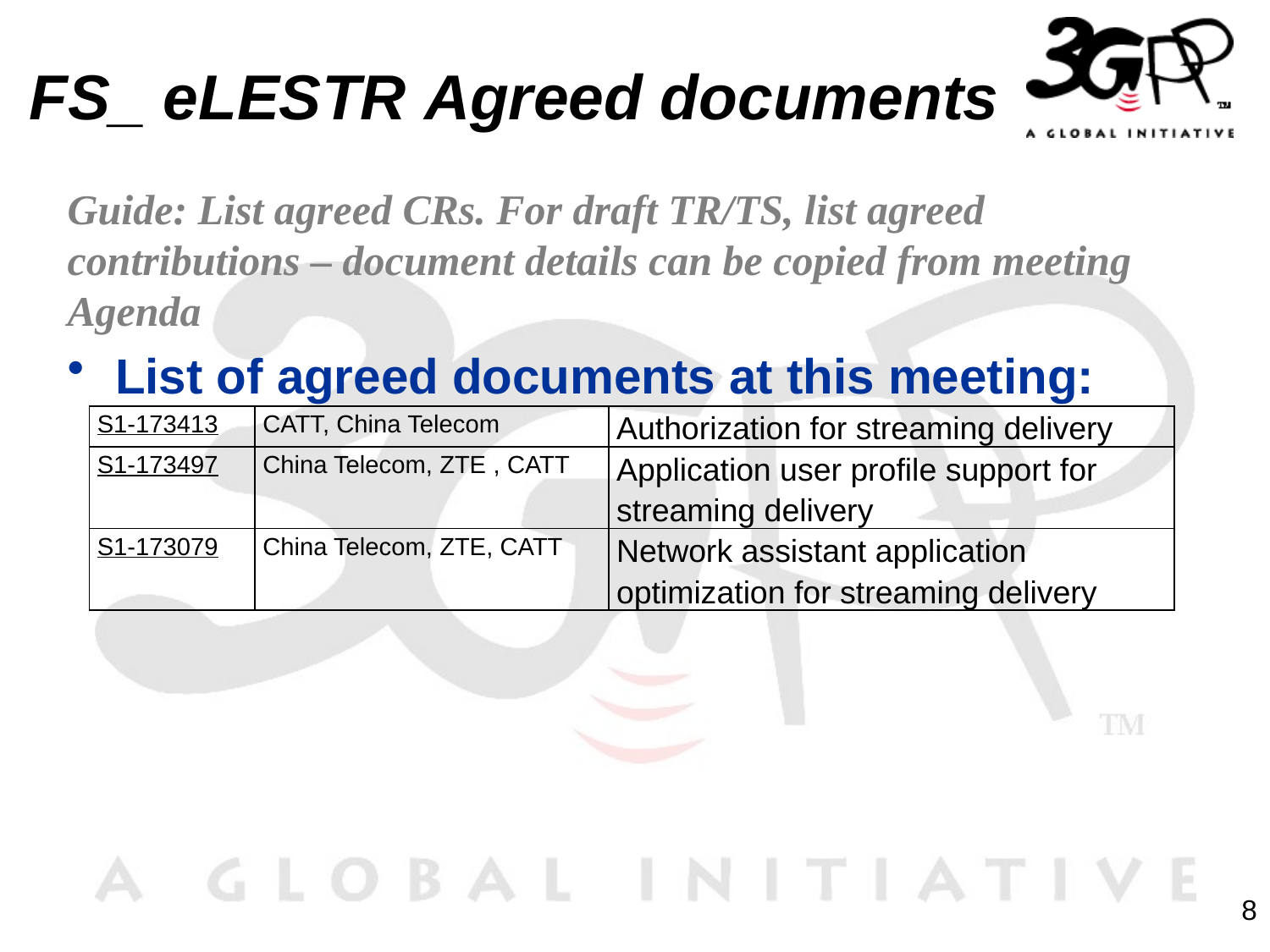

# FS_ eLESTR Agreed documents
Guide: List agreed CRs. For draft TR/TS, list agreed contributions – document details can be copied from meeting Agenda
List of agreed documents at this meeting:

| S1-173413 | CATT, China Telecom | Authorization for streaming delivery |
| --- | --- | --- |
| S1-173497 | China Telecom, ZTE , CATT | Application user profile support for streaming delivery |
| S1-173079 | China Telecom, ZTE, CATT | Network assistant application optimization for streaming delivery |
8